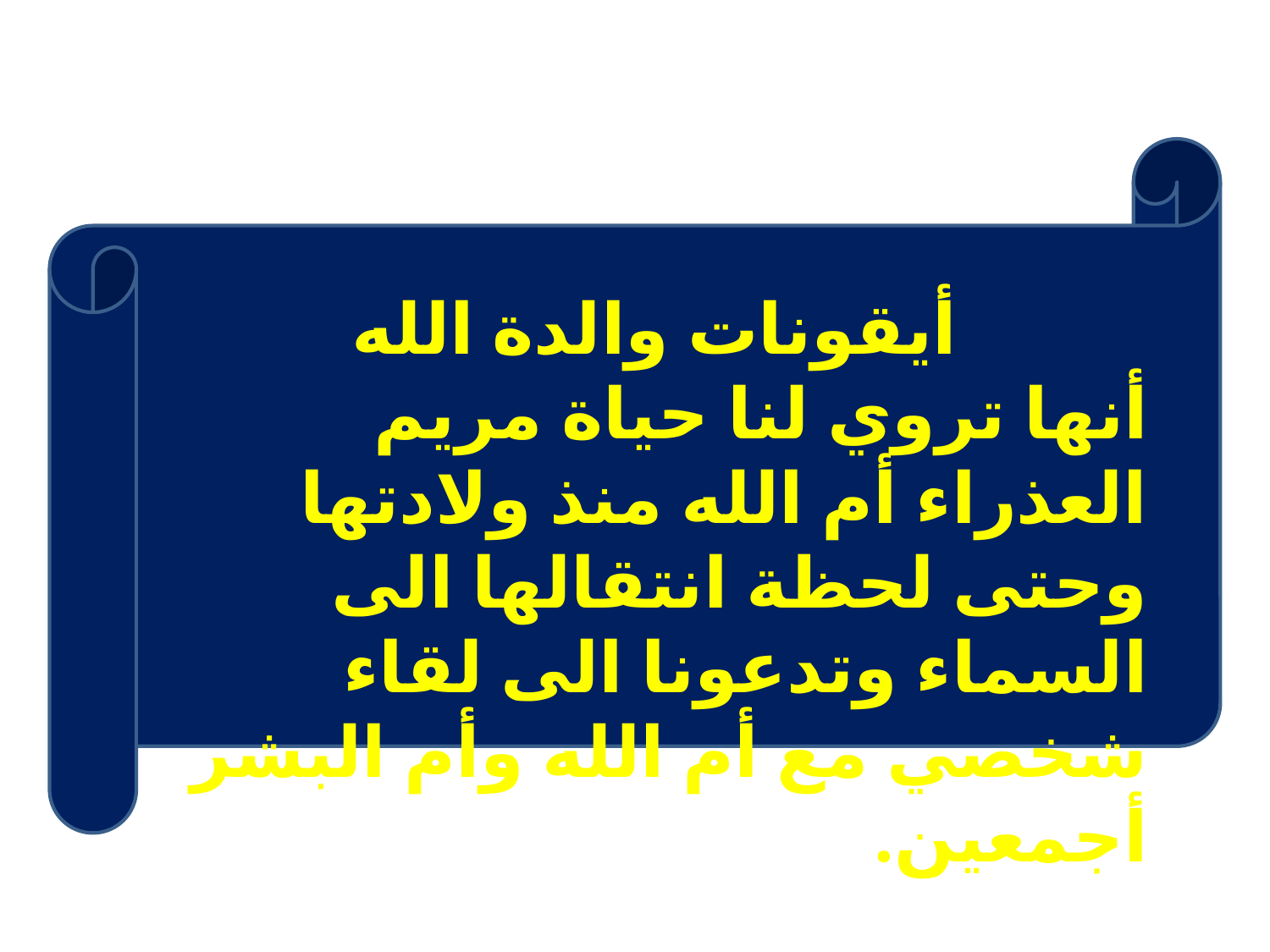

أيقونات والدة الله
أنها تروي لنا حياة مريم العذراء أم الله منذ ولادتها وحتى لحظة انتقالها الى السماء وتدعونا الى لقاء شخصي مع أم الله وأم البشر أجمعين.